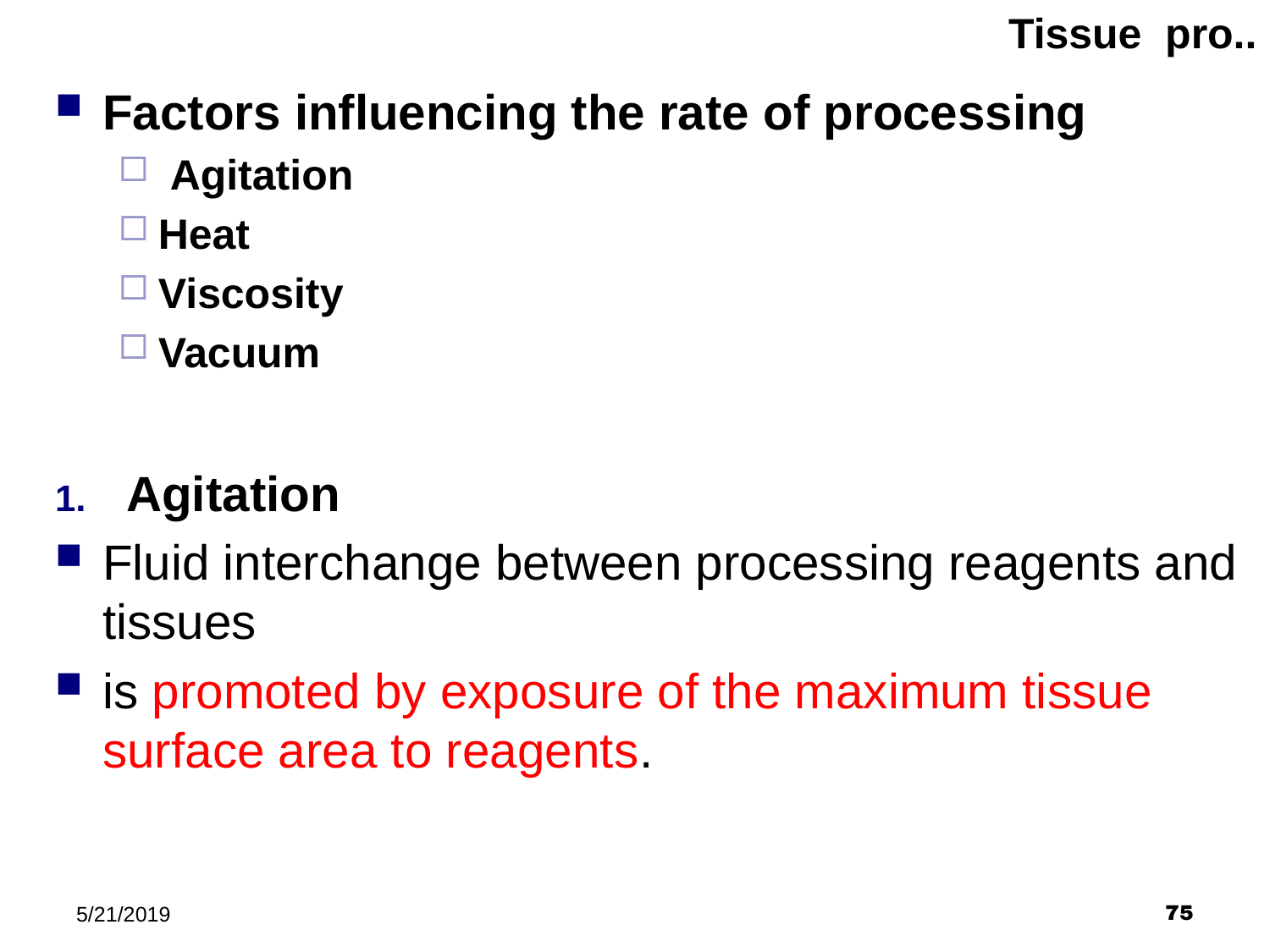

# Tissue  pro..
Factors influencing the rate of processing
 Agitation
Heat
Viscosity
Vacuum

Agitation
Fluid interchange between processing reagents and tissues
is promoted by exposure of the maximum tissue surface area to reagents.

5/21/2019
75